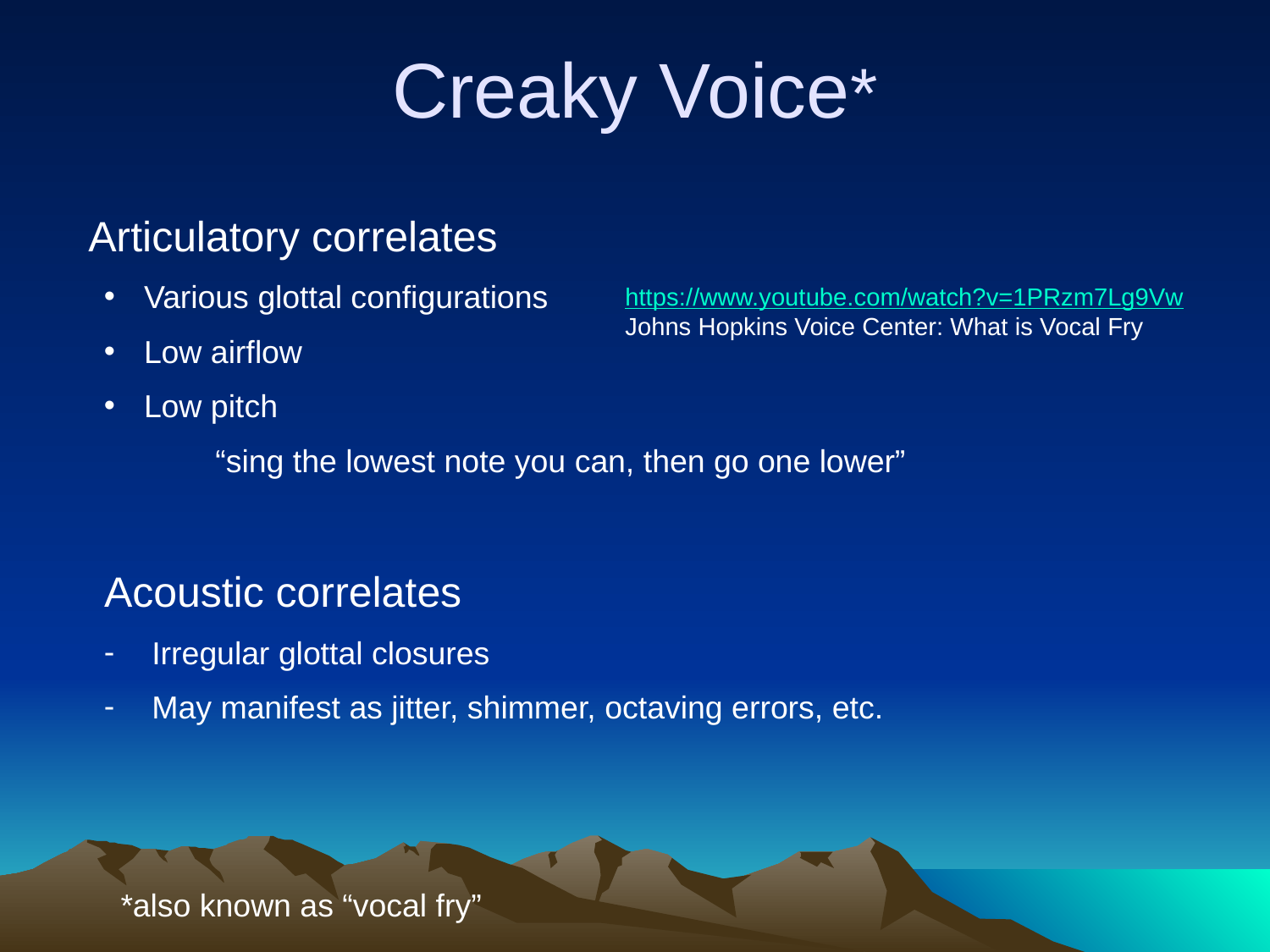

# Creaky Voice*
Articulatory correlates
Various glottal configurations
Low airflow
Low pitch
	“sing the lowest note you can, then go one lower”

Acoustic correlates
Irregular glottal closures
May manifest as jitter, shimmer, octaving errors, etc.

https://www.youtube.com/watch?v=1PRzm7Lg9Vw
Johns Hopkins Voice Center: What is Vocal Fry
*also known as “vocal fry”